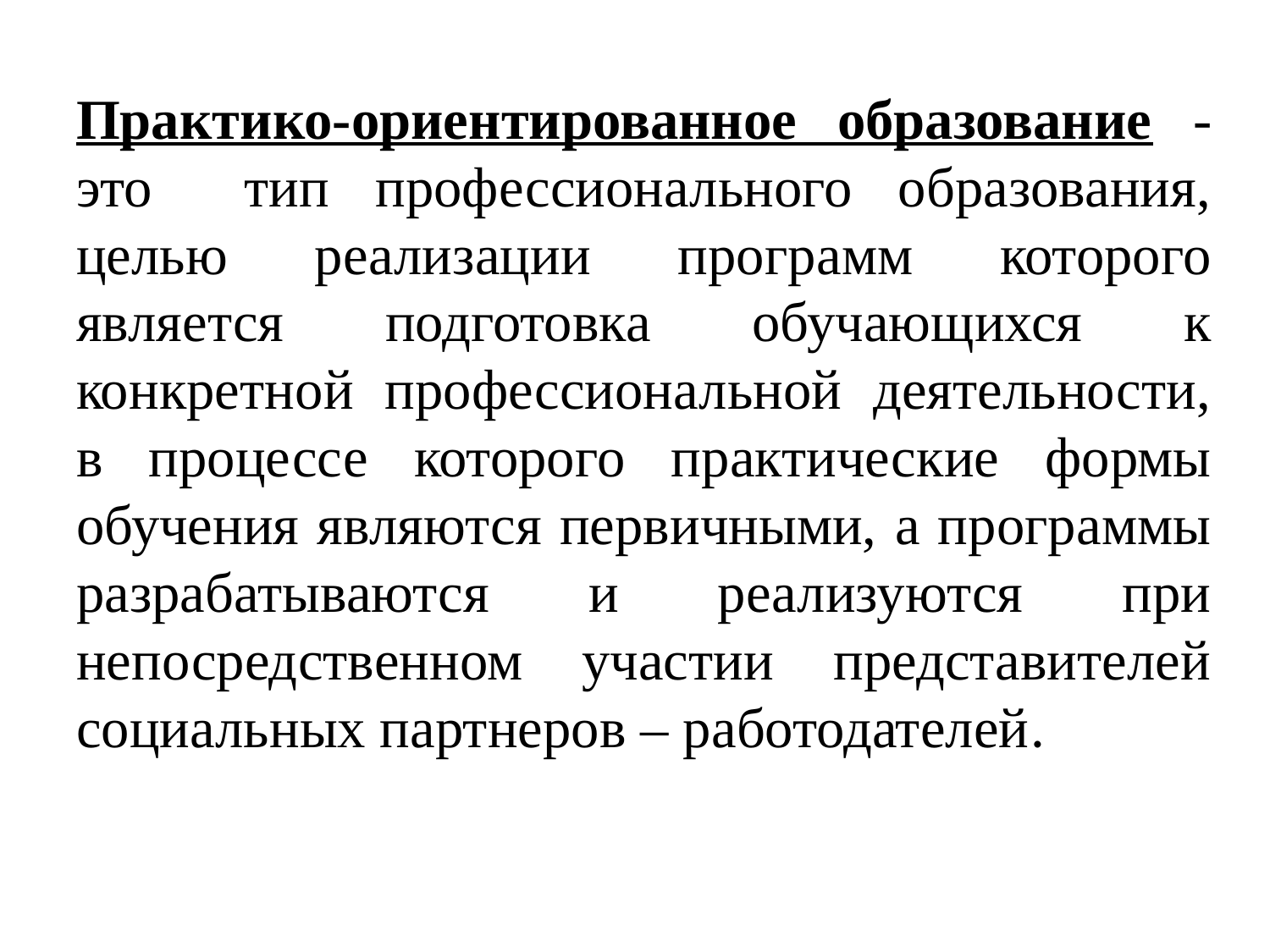

Практико-ориентированное образование - это  тип профессионального образования, целью реализации программ которого является подготовка обучающихся к конкретной профессиональной деятельности, в процессе которого практические формы обучения являются первичными, а программы разрабатываются и реализуются при непосредственном участии представителей социальных партнеров – работодателей.